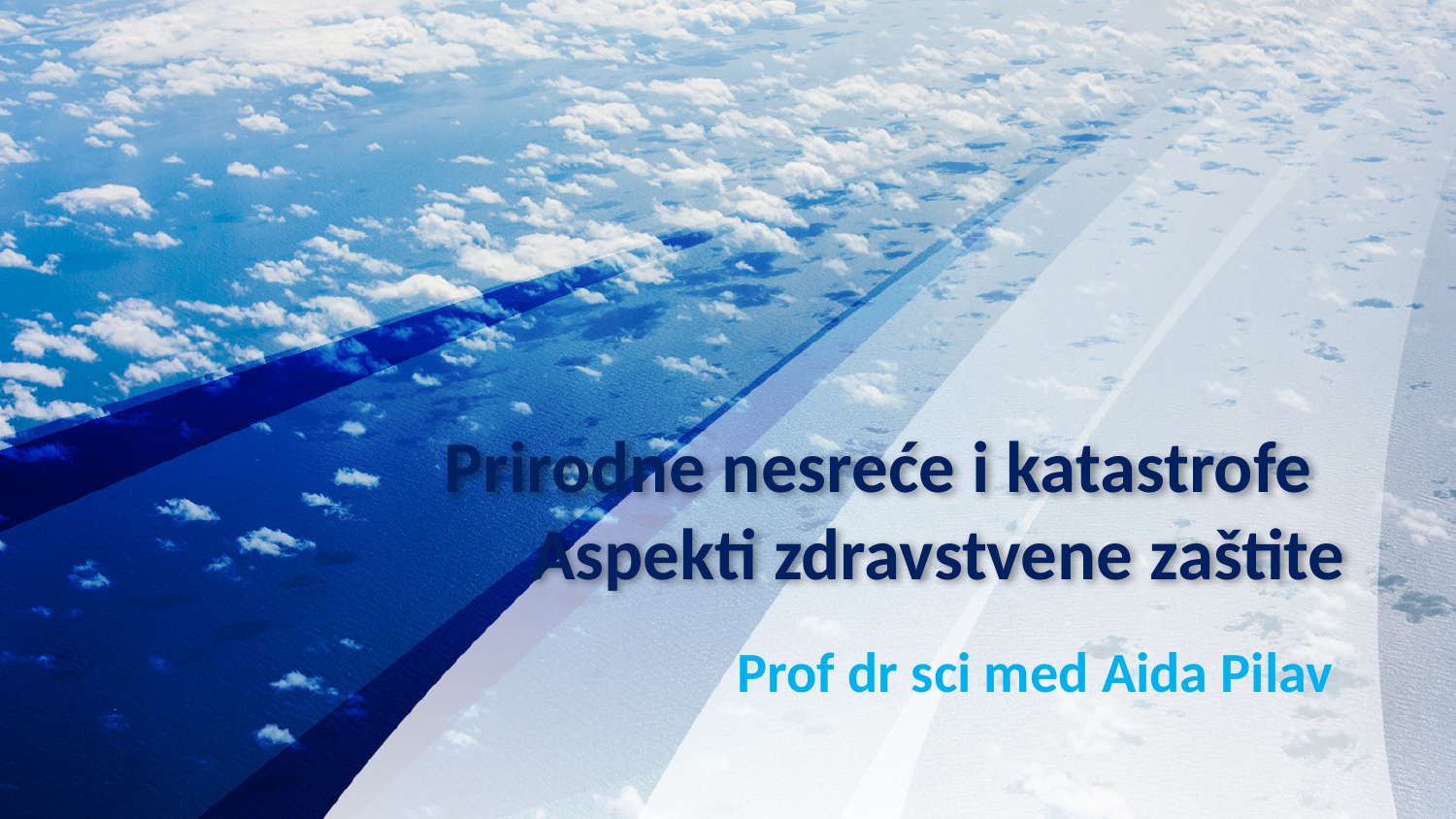

# Prirodne nesreće i katastrofe Aspekti zdravstvene zaštite
Prof dr sci med Aida Pilav